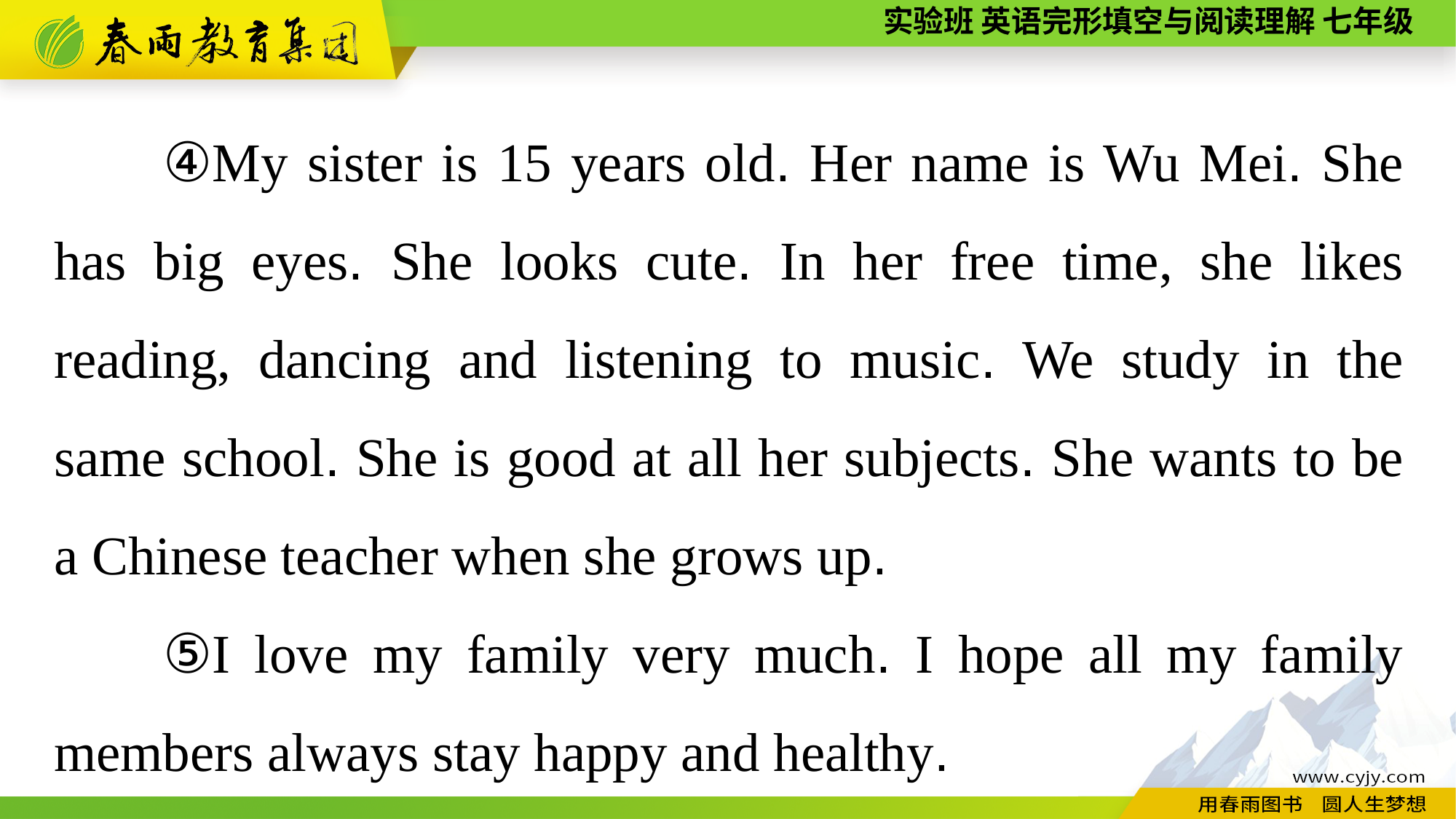

④My sister is 15 years old. Her name is Wu Mei. She has big eyes. She looks cute. In her free time, she likes reading, dancing and listening to music. We study in the same school. She is good at all her subjects. She wants to be a Chinese teacher when she grows up.
⑤I love my family very much. I hope all my family members always stay happy and healthy.